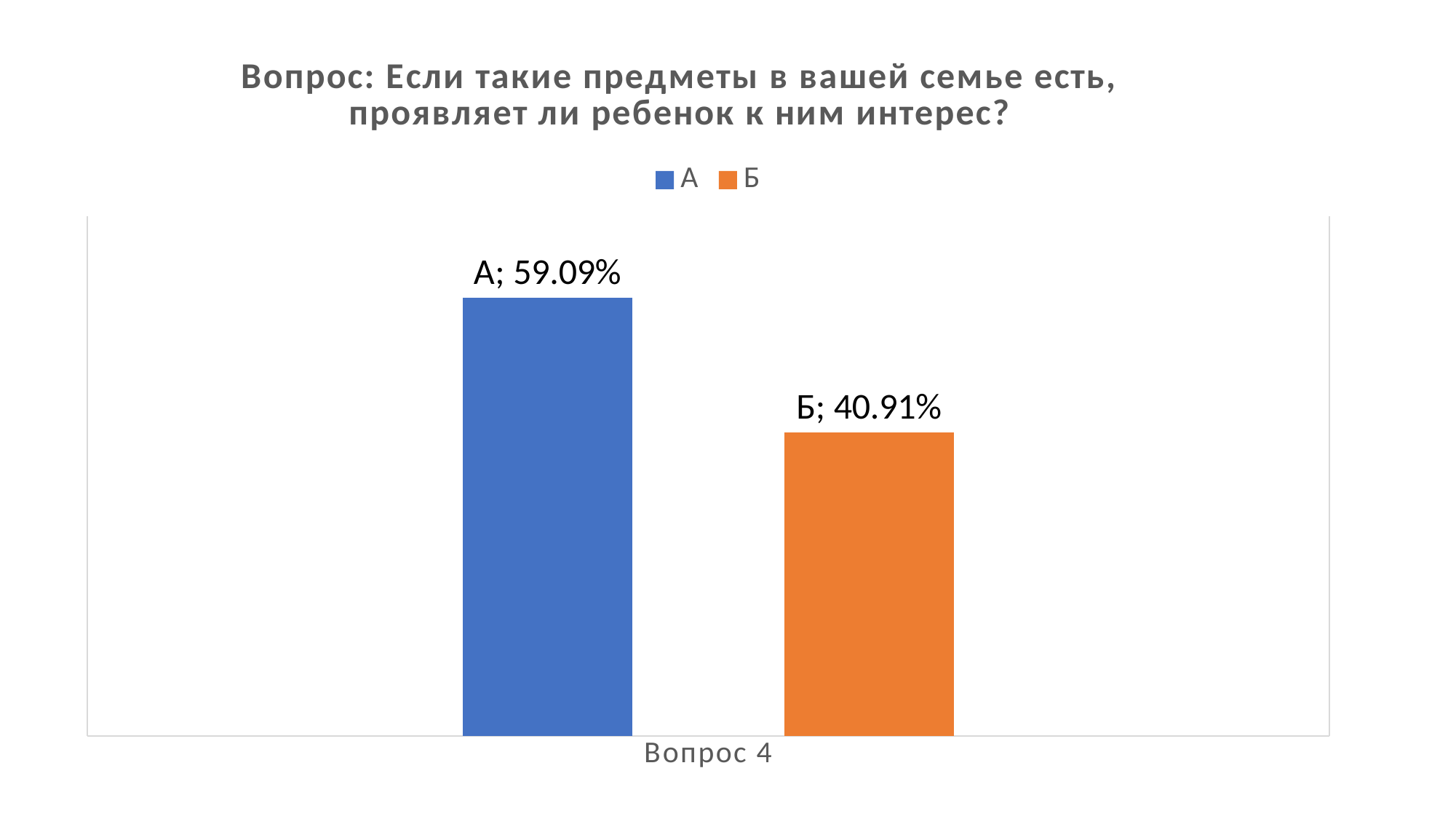

### Chart: Вопрос: Если такие предметы в вашей семье есть, проявляет ли ребенок к ним интерес?

| Category | А | Б |
|---|---|---|
| Вопрос 4 | 0.5909090909090909 | 0.4090909090909091 |